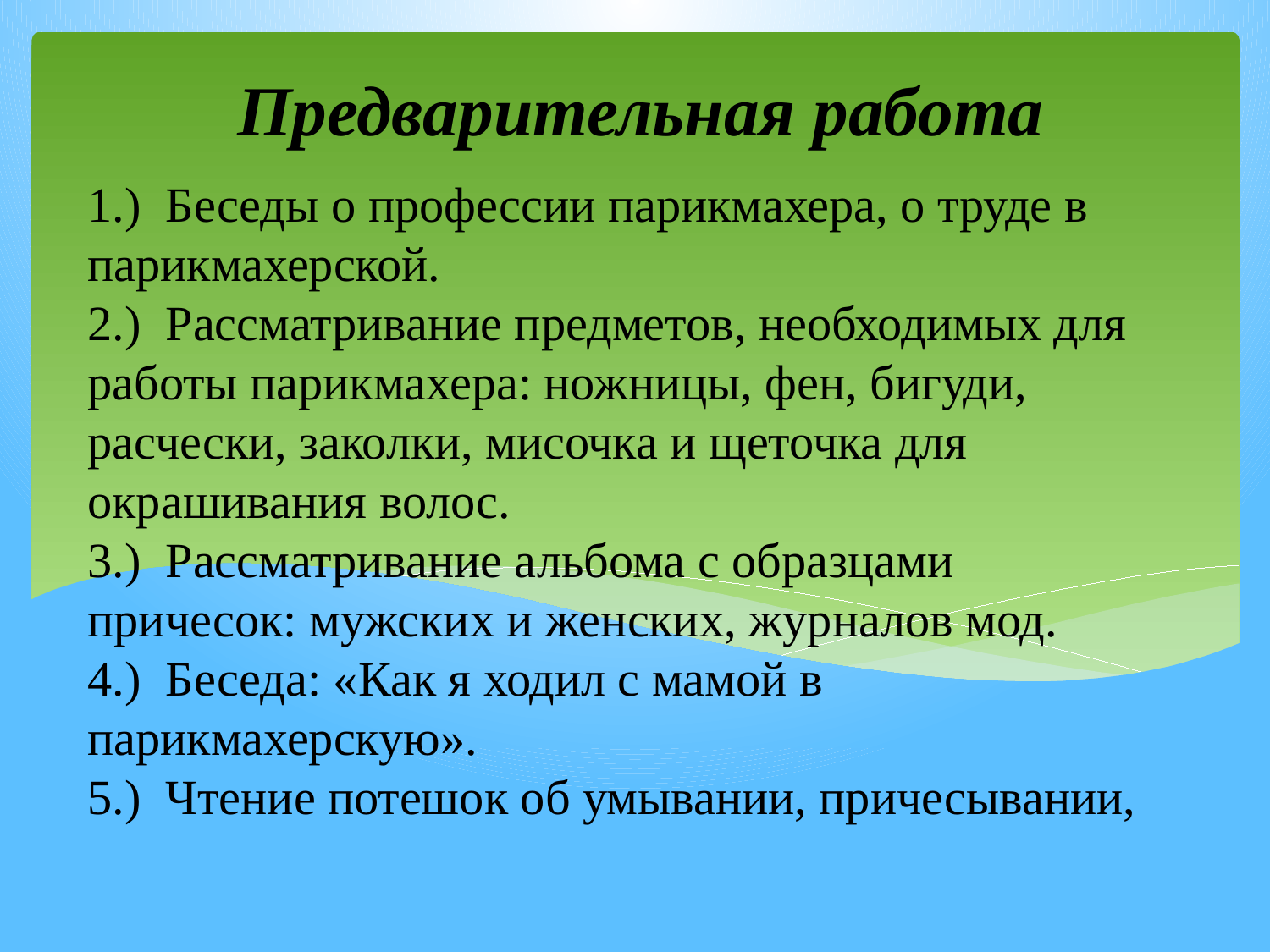

Предварительная работа
# 1.)  Беседы о профессии парикмахера, о труде в парикмахерской. 2.)  Рассматривание предметов, необходимых для работы парикмахера: ножницы, фен, бигуди, расчески, заколки, мисочка и щеточка для окрашивания волос. 3.)  Рассматривание альбома с образцами причесок: мужских и женских, журналов мод. 4.)  Беседа: «Как я ходил с мамой в парикмахерскую». 5.)  Чтение потешок об умывании, причесывании,